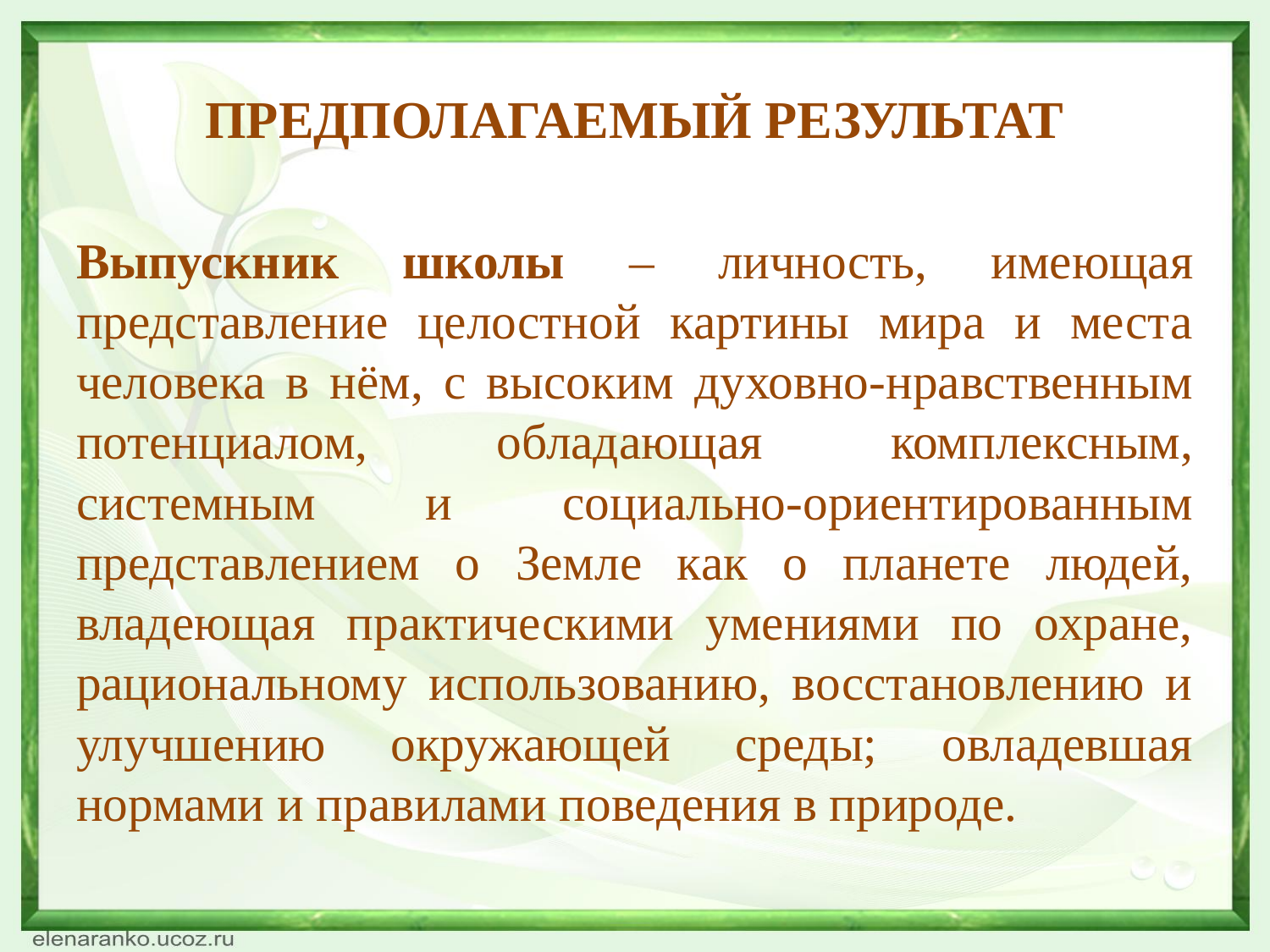

# ПРЕДПОЛАГАЕМЫЙ РЕЗУЛЬТАТ
Выпускник школы – личность, имеющая представление целостной картины мира и места человека в нём, с высоким духовно-нравственным потенциалом, обладающая комплексным, системным и социально-ориентированным представлением о Земле как о планете людей, владеющая практическими умениями по охране, рациональному использованию, восстановлению и улучшению окружающей среды; овладевшая нормами и правилами поведения в природе.